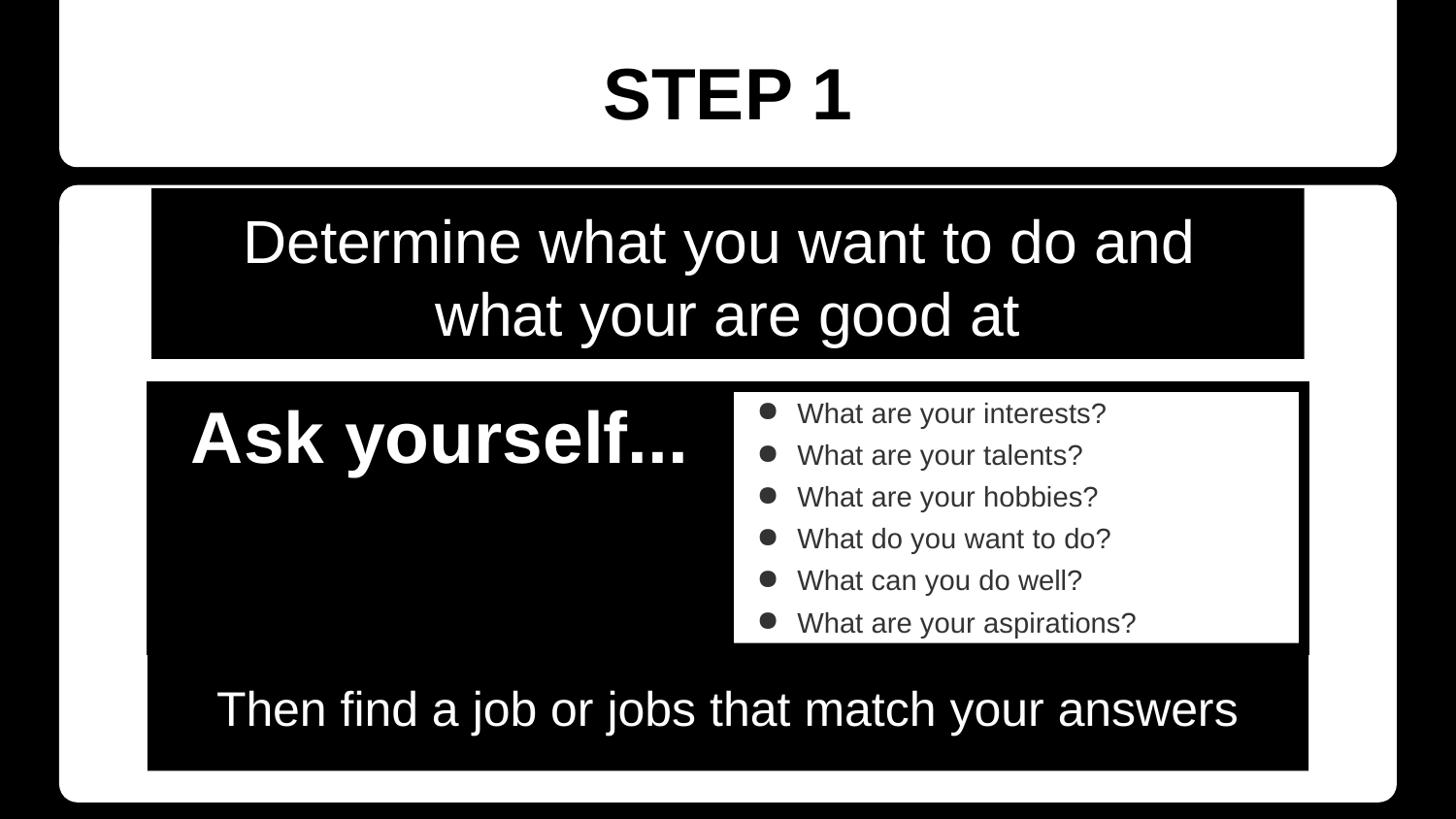

# STEP 1
Determine what you want to do and
what your are good at
| Ask yourself... | What are your interests? What are your talents? What are your hobbies? What do you want to do? What can you do well? What are your aspirations? |
| --- | --- |
Then find a job or jobs that match your answers